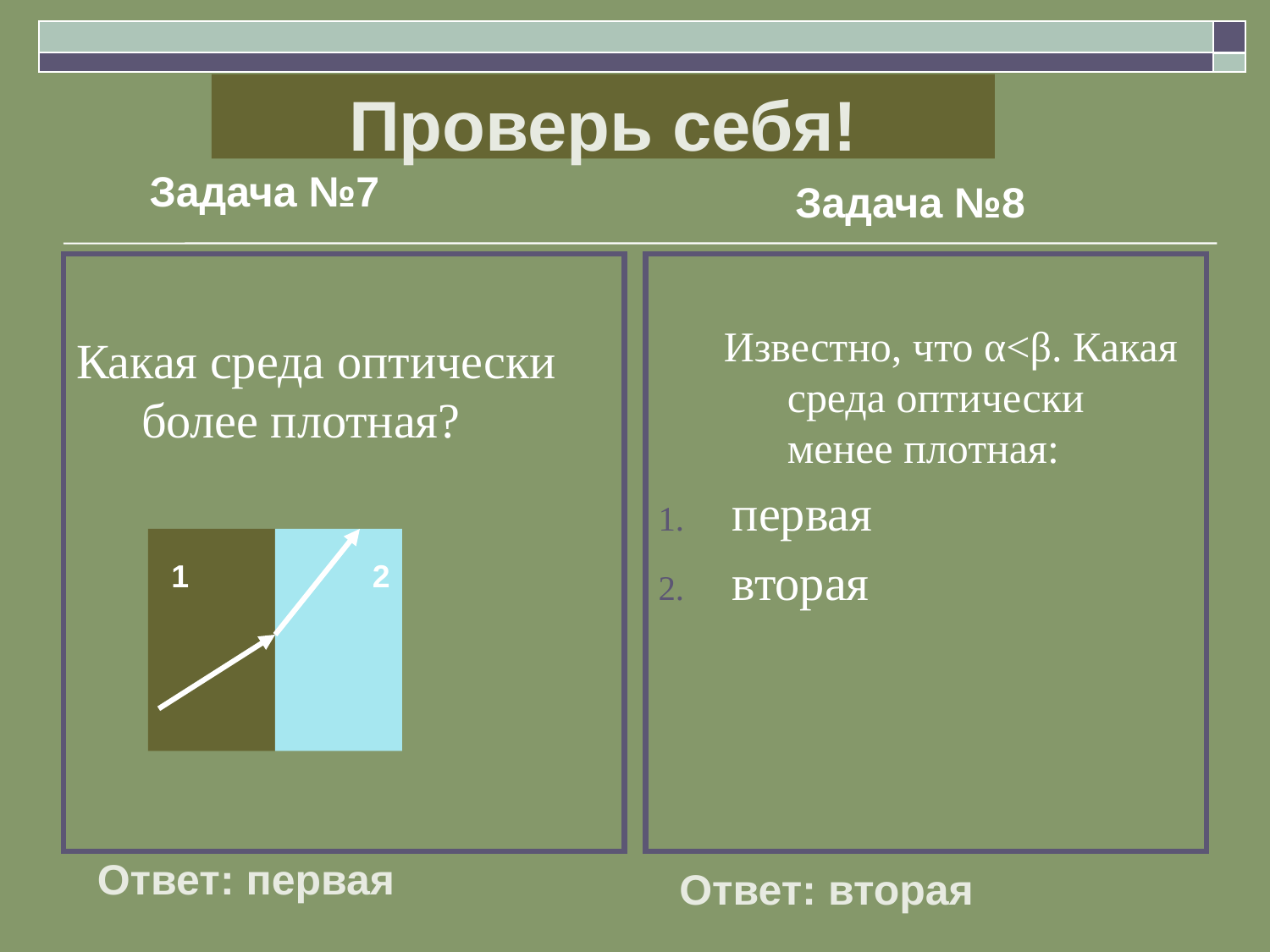

Проверь себя!
Задача №7
Задача №8

Какая среда оптически более плотная?

Известно, что α<β. Какая среда оптически менее плотная:
первая
вторая

1
2

Ответ: первая
Ответ: вторая